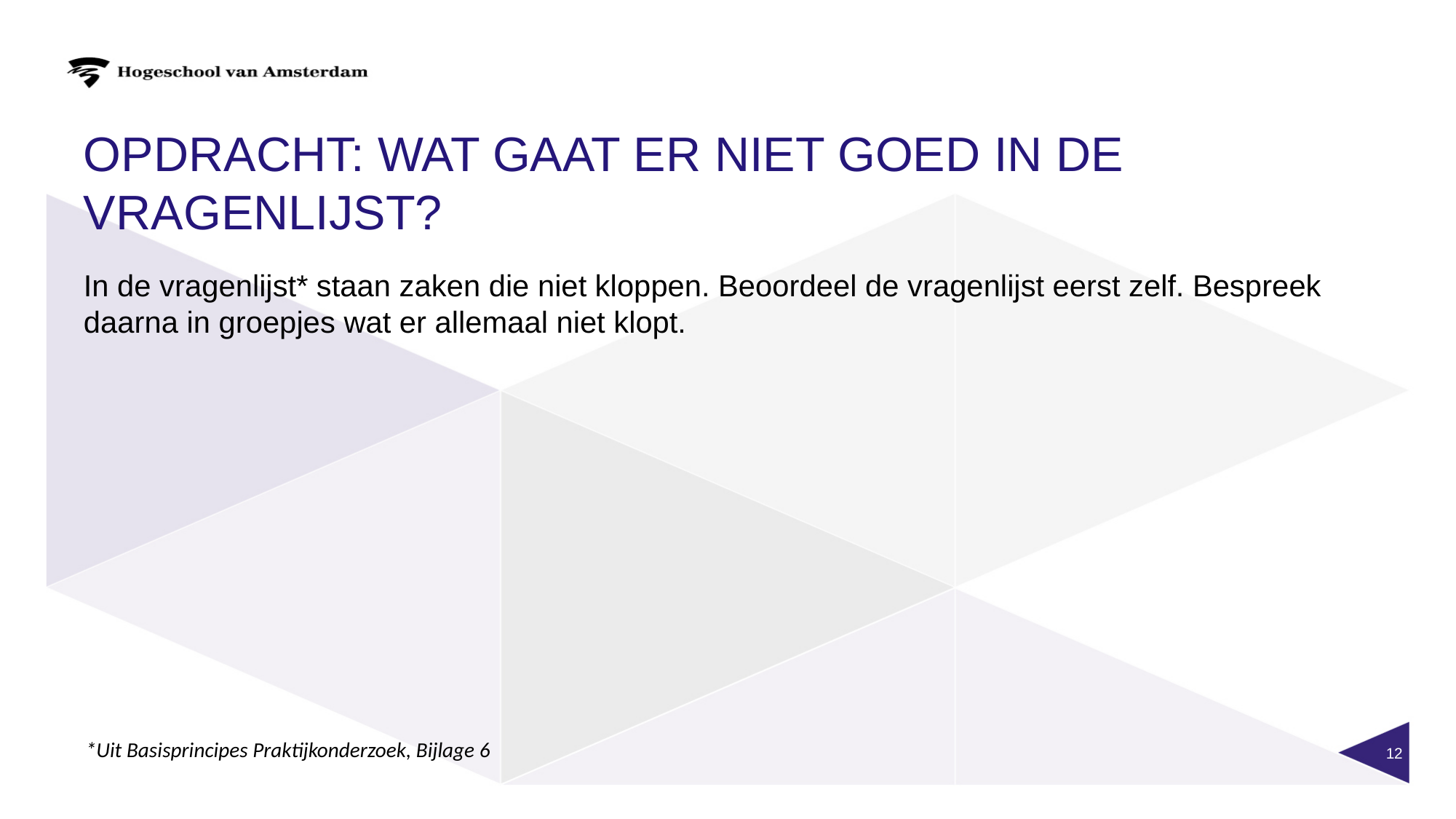

# Opdracht: wat gaat er niet goed in de vRAGENLIJST?
In de vragenlijst* staan zaken die niet kloppen. Beoordeel de vragenlijst eerst zelf. Bespreek daarna in groepjes wat er allemaal niet klopt.
*Uit Basisprincipes Praktijkonderzoek, Bijlage 6
12